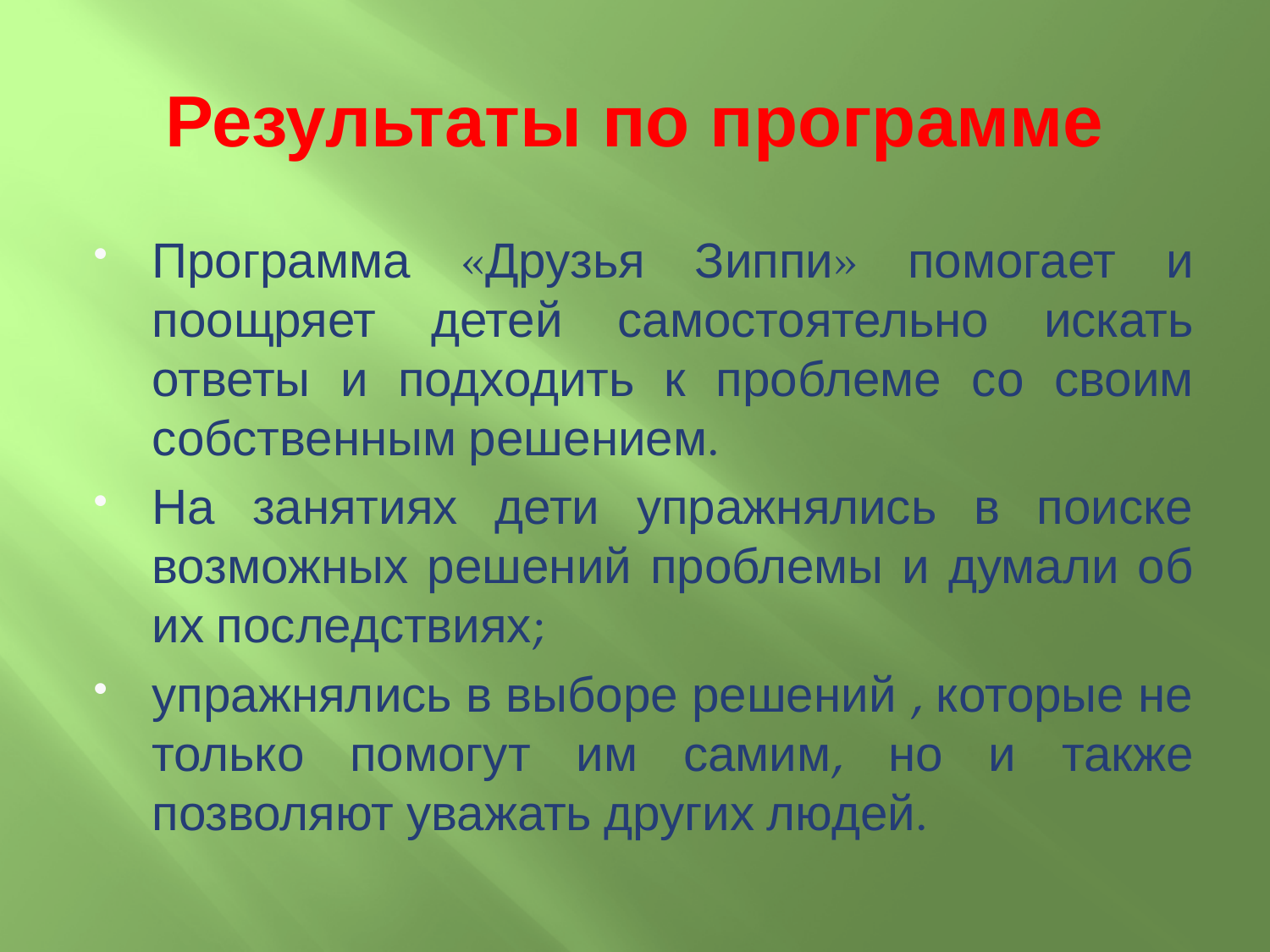

# Результаты по программе
Программа «Друзья Зиппи» помогает и поощряет детей самостоятельно искать ответы и подходить к проблеме со своим собственным решением.
На занятиях дети упражнялись в поиске возможных решений проблемы и думали об их последствиях;
упражнялись в выборе решений , которые не только помогут им самим, но и также позволяют уважать других людей.